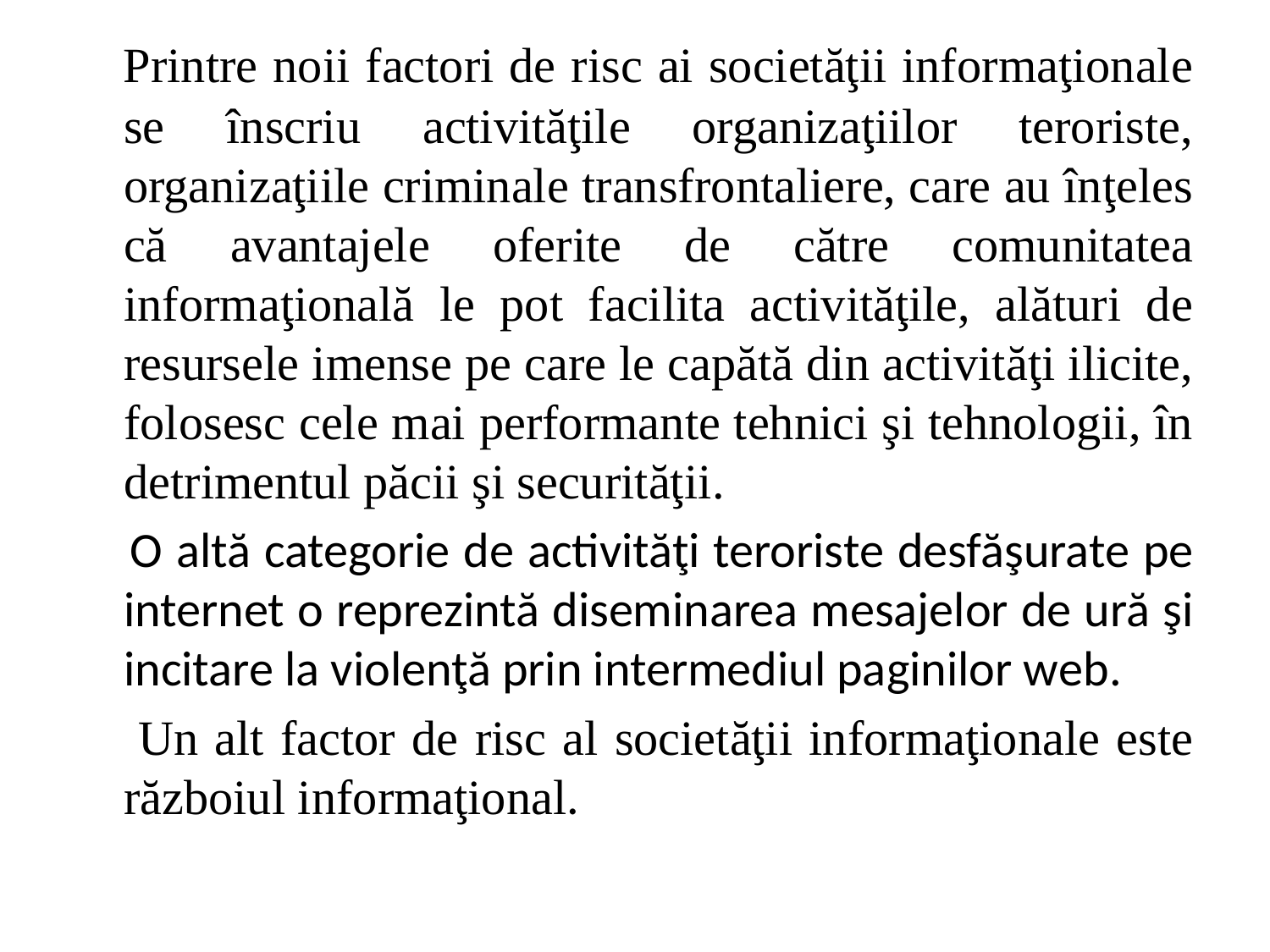

Printre noii factori de risc ai societăţii informaţionale se înscriu activităţile organizaţiilor teroriste, organizaţiile criminale transfrontaliere, care au înţeles că avantajele oferite de către comunitatea informaţională le pot facilita activităţile, alături de resursele imense pe care le capătă din activităţi ilicite, folosesc cele mai performante tehnici şi tehnologii, în detrimentul păcii şi securităţii.
    O altă categorie de activităţi teroriste desfăşurate pe internet o reprezintă diseminarea mesajelor de ură şi incitare la violenţă prin intermediul paginilor web.
    Un alt factor de risc al societăţii informaţionale este războiul informaţional.